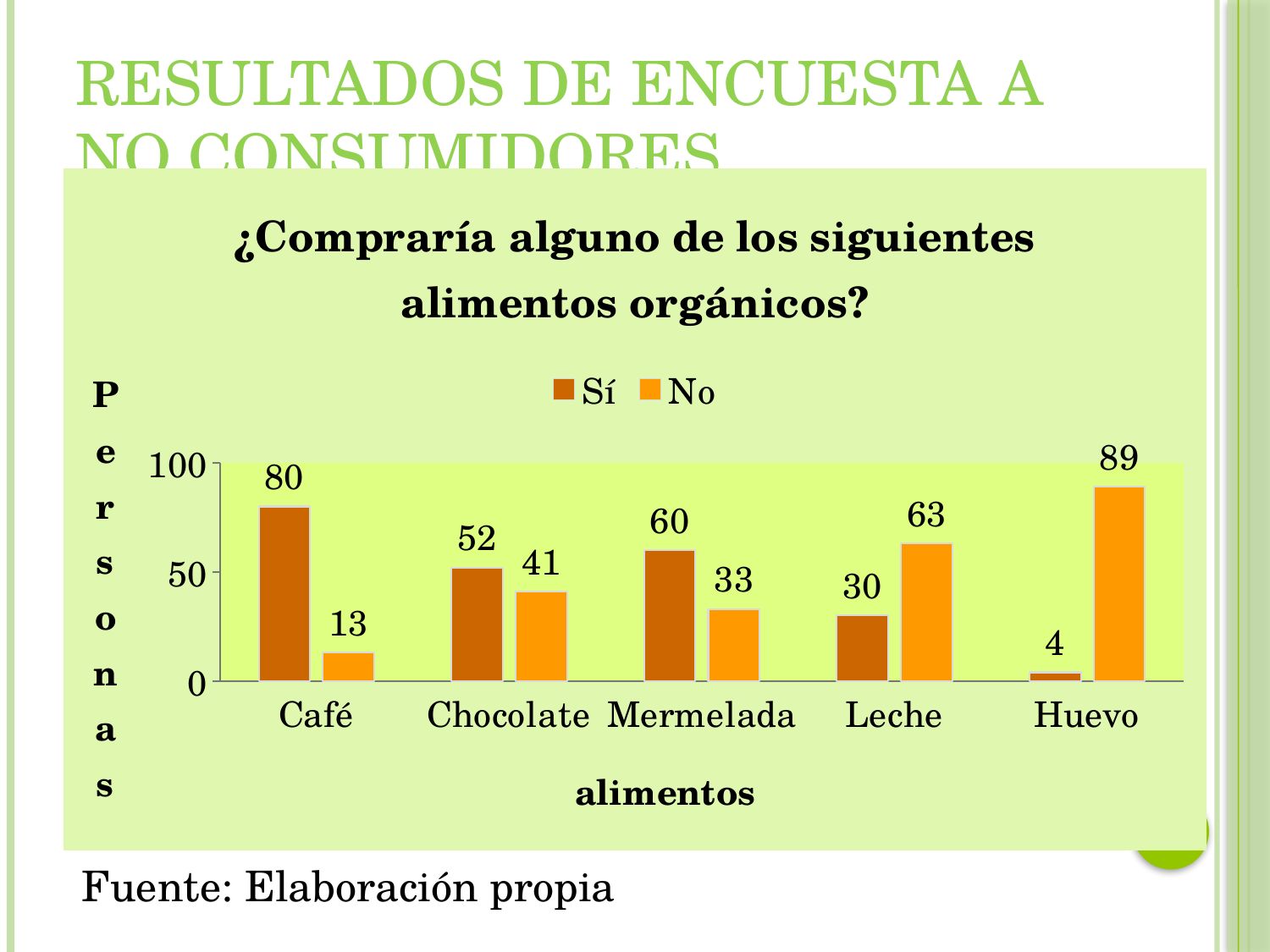

# Resultados de encuesta a no consumidores

### Chart: ¿Compraría alguno de los siguientes alimentos orgánicos?

| Category | Sí | No |
|---|---|---|
| Café | 80.0 | 13.0 |
| Chocolate | 52.0 | 41.0 |
| Mermelada | 60.0 | 33.0 |
| Leche | 30.0 | 63.0 |
| Huevo | 4.0 | 89.0 |
Fuente: Elaboración propia